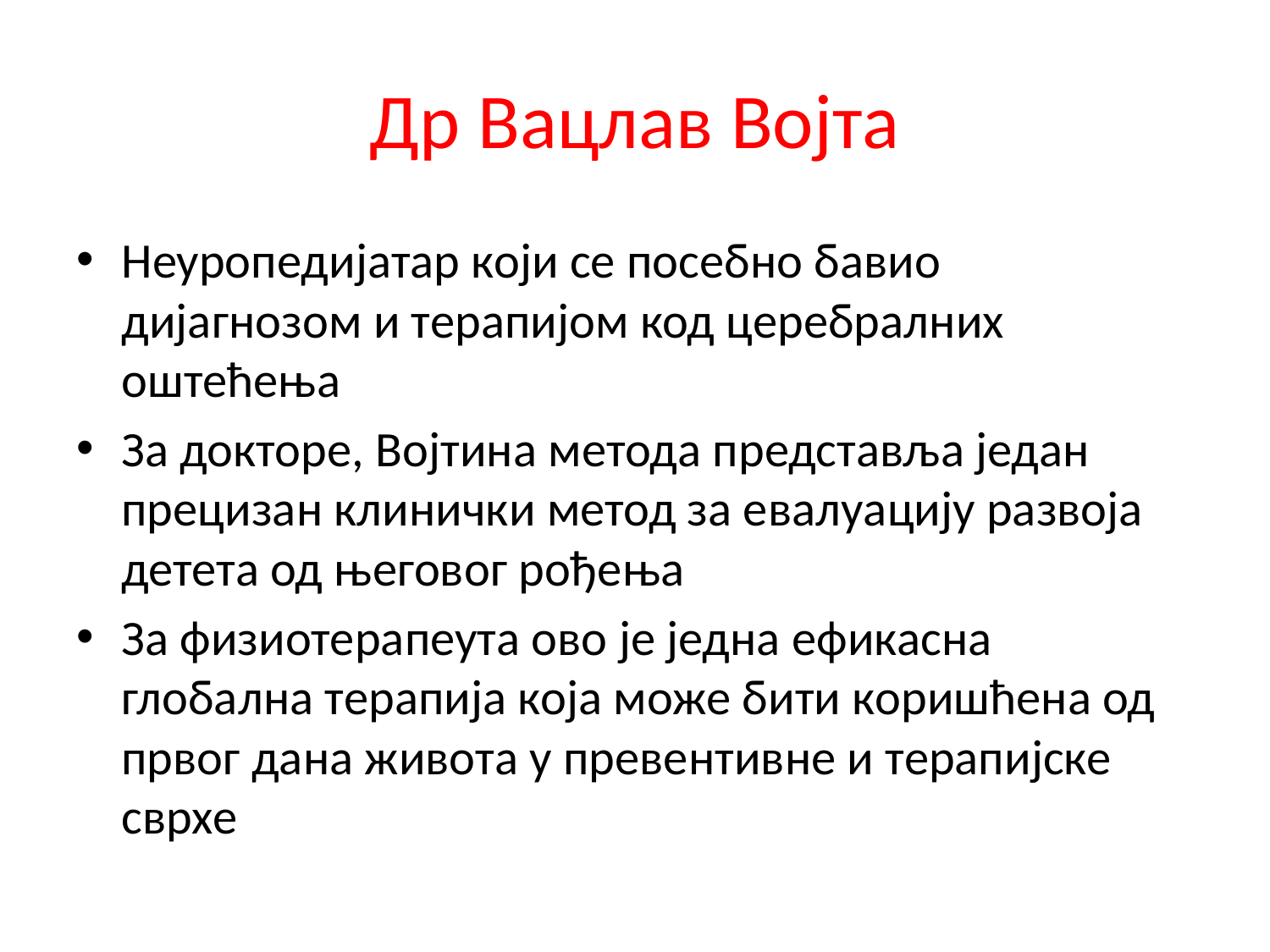

# Др Вацлав Војта
Неуропедијатар који се посебно бавио дијагнозом и терапијом код церебралних оштећења
За докторе, Војтина метода представља један прецизан клинички метод за евалуацију развоја детета од његовог рођења
За физиотерапеута ово је једна ефикасна глобална терапија која може бити коришћена од првог дана живота у превентивне и терапијске сврхе